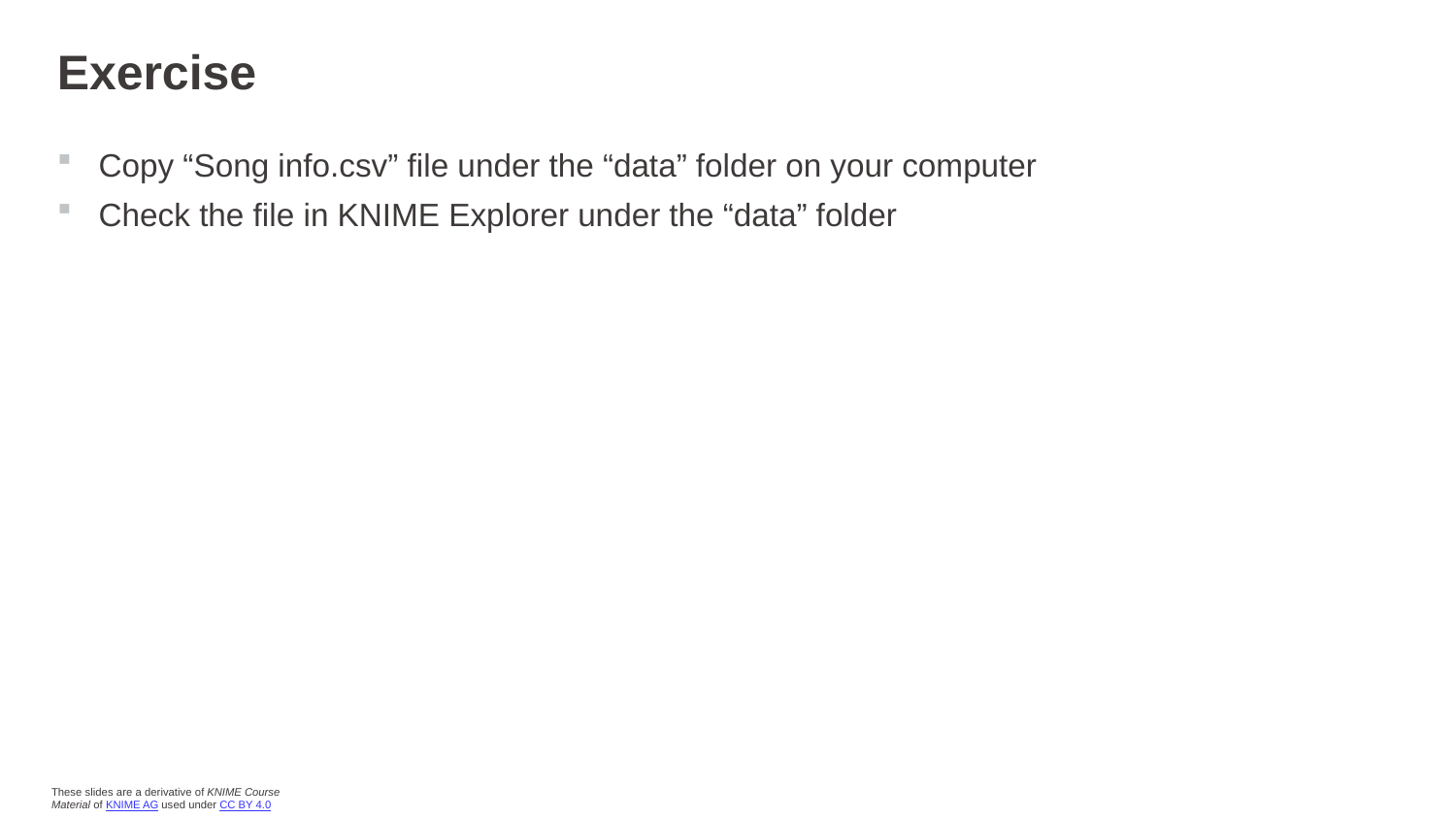

# Exercise
Copy “Song info.csv” file under the “data” folder on your computer
Check the file in KNIME Explorer under the “data” folder